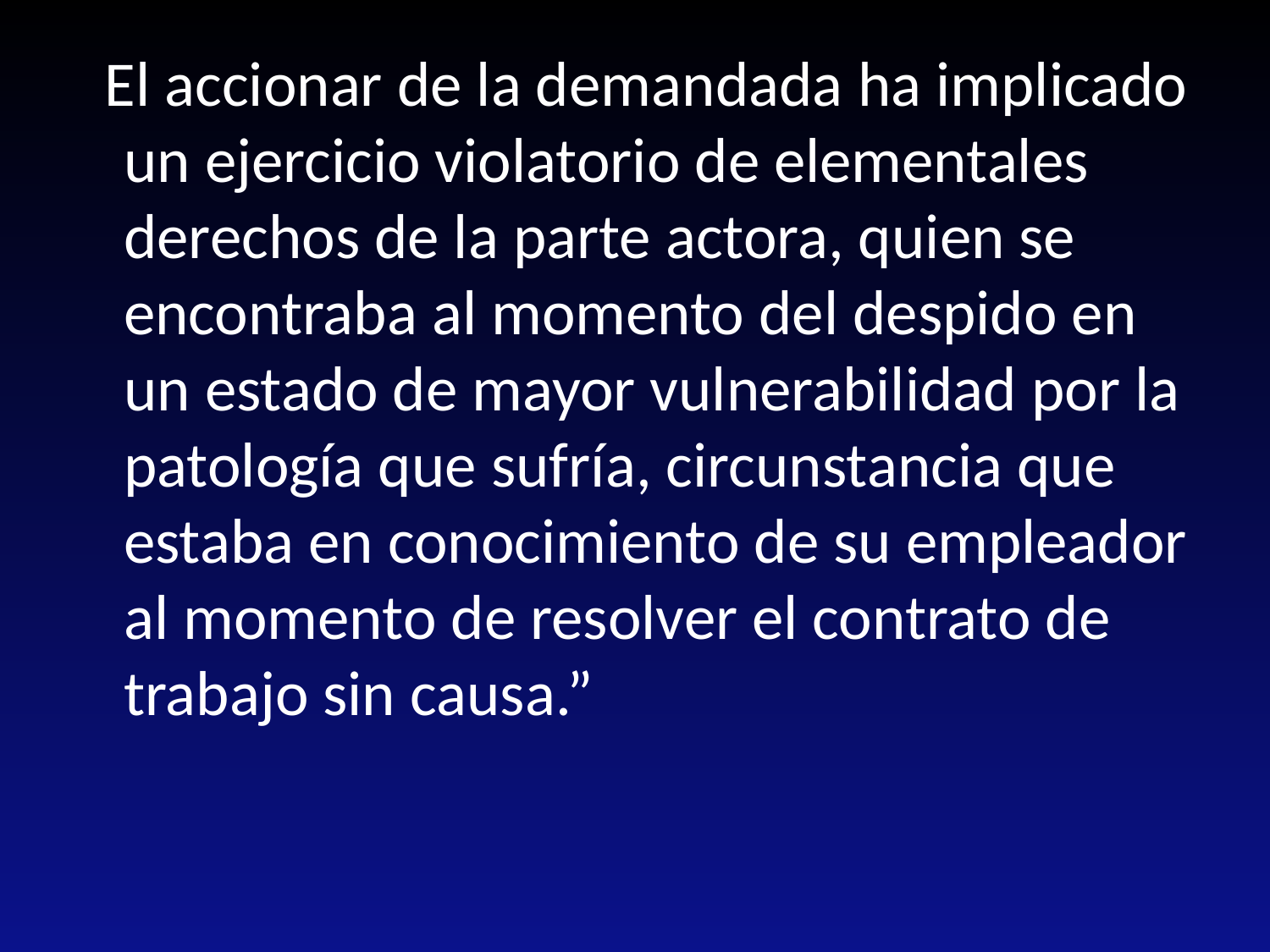

El accionar de la demandada ha implicado un ejercicio violatorio de elementales derechos de la parte actora, quien se encontraba al momento del despido en un estado de mayor vulnerabilidad por la patología que sufría, circunstancia que estaba en conocimiento de su empleador al momento de resolver el contrato de trabajo sin causa.”